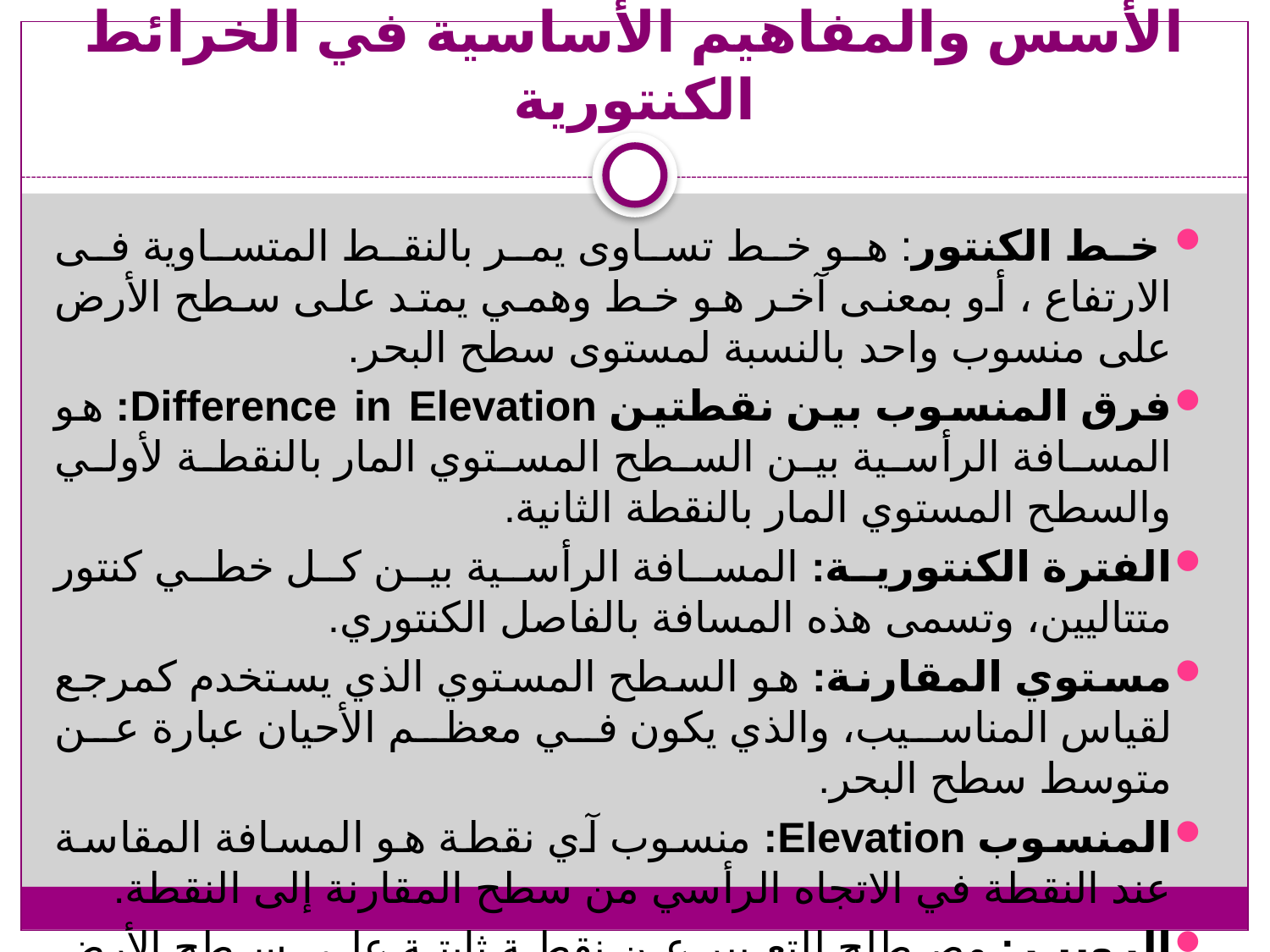

# الأسس والمفاهيم الأساسية في الخرائط الكنتورية
 خط الكنتور: هو خط تساوى يمر بالنقط المتساوية فى الارتفاع ، أو بمعنى آخر هو خط وهمي يمتد على سطح الأرض على منسوب واحد بالنسبة لمستوى سطح البحر.
فرق المنسوب بين نقطتين Difference in Elevation: هو المسافة الرأسية بين السطح المستوي المار بالنقطة لأولي والسطح المستوي المار بالنقطة الثانية.
الفترة الكنتورية: المسافة الرأسية بين كل خطي كنتور متتاليين، وتسمى هذه المسافة بالفاصل الكنتوري.
مستوي المقارنة: هو السطح المستوي الذي يستخدم كمرجع لقياس المناسيب، والذي يكون في معظم الأحيان عبارة عن متوسط سطح البحر.
المنسوب Elevation: منسوب آي نقطة هو المسافة المقاسة عند النقطة في الاتجاه الرأسي من سطح المقارنة إلى النقطة.
الروبير: مصطلح للتعبير عن نقطة ثابتة على سطح الأرض معلومة المنسوب، تم اختيار مكانها في الطبيعة، ومثبتة تثبيتاً دائماً بعلامة متفق عليها.